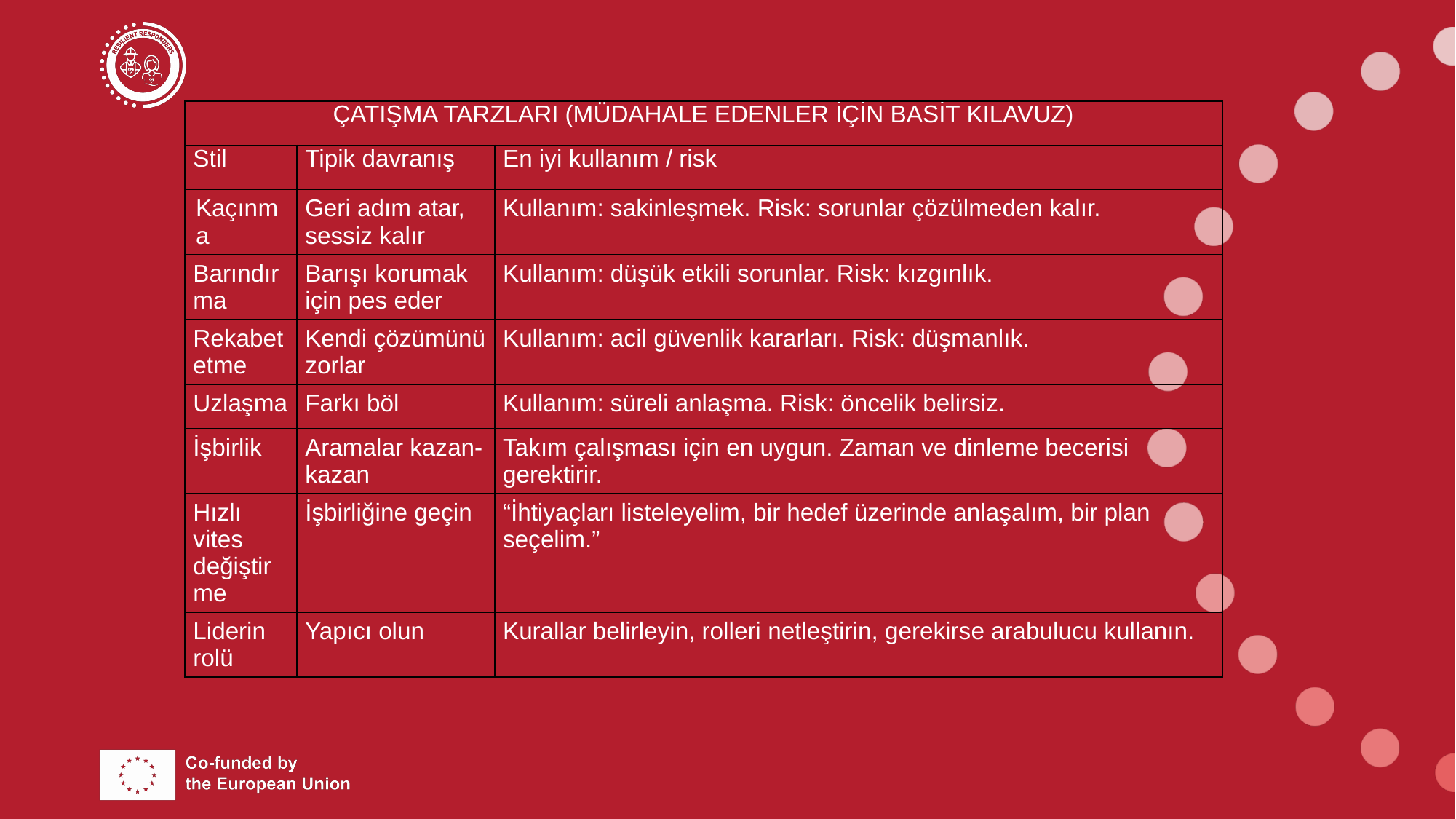

| ÇATIŞMA TARZLARI (MÜDAHALE EDENLER İÇİN BASİT KILAVUZ) |  |  |
| --- | --- | --- |
| Stil | Tipik davranış | En iyi kullanım / risk |
| Kaçınma | Geri adım atar, sessiz kalır | Kullanım: sakinleşmek. Risk: sorunlar çözülmeden kalır. |
| Barındırma | Barışı korumak için pes eder | Kullanım: düşük etkili sorunlar. Risk: kızgınlık. |
| Rekabet etme | Kendi çözümünü zorlar | Kullanım: acil güvenlik kararları. Risk: düşmanlık. |
| Uzlaşma | Farkı böl | Kullanım: süreli anlaşma. Risk: öncelik belirsiz. |
| İşbirlik | Aramalar kazan-kazan | Takım çalışması için en uygun. Zaman ve dinleme becerisi gerektirir. |
| Hızlı vites değiştirme | İşbirliğine geçin | “İhtiyaçları listeleyelim, bir hedef üzerinde anlaşalım, bir plan seçelim.” |
| Liderin rolü | Yapıcı olun | Kurallar belirleyin, rolleri netleştirin, gerekirse arabulucu kullanın. |